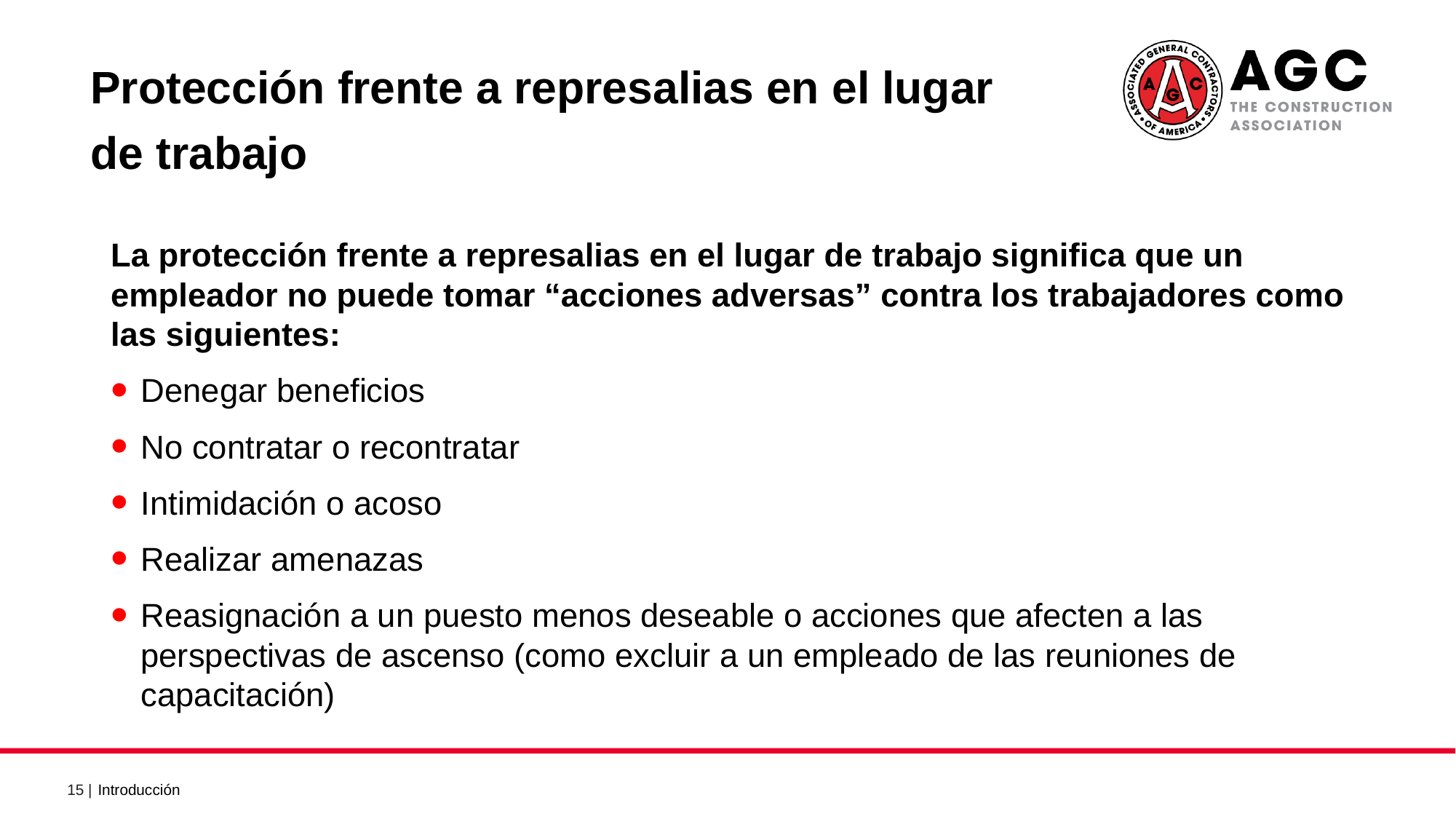

Protección frente a represalias en el lugar de trabajo
La protección frente a represalias en el lugar de trabajo significa que un empleador no puede tomar “acciones adversas” contra los trabajadores como las siguientes:
Denegar beneficios
No contratar o recontratar
Intimidación o acoso
Realizar amenazas
Reasignación a un puesto menos deseable o acciones que afecten a las perspectivas de ascenso (como excluir a un empleado de las reuniones de capacitación)
Introducción